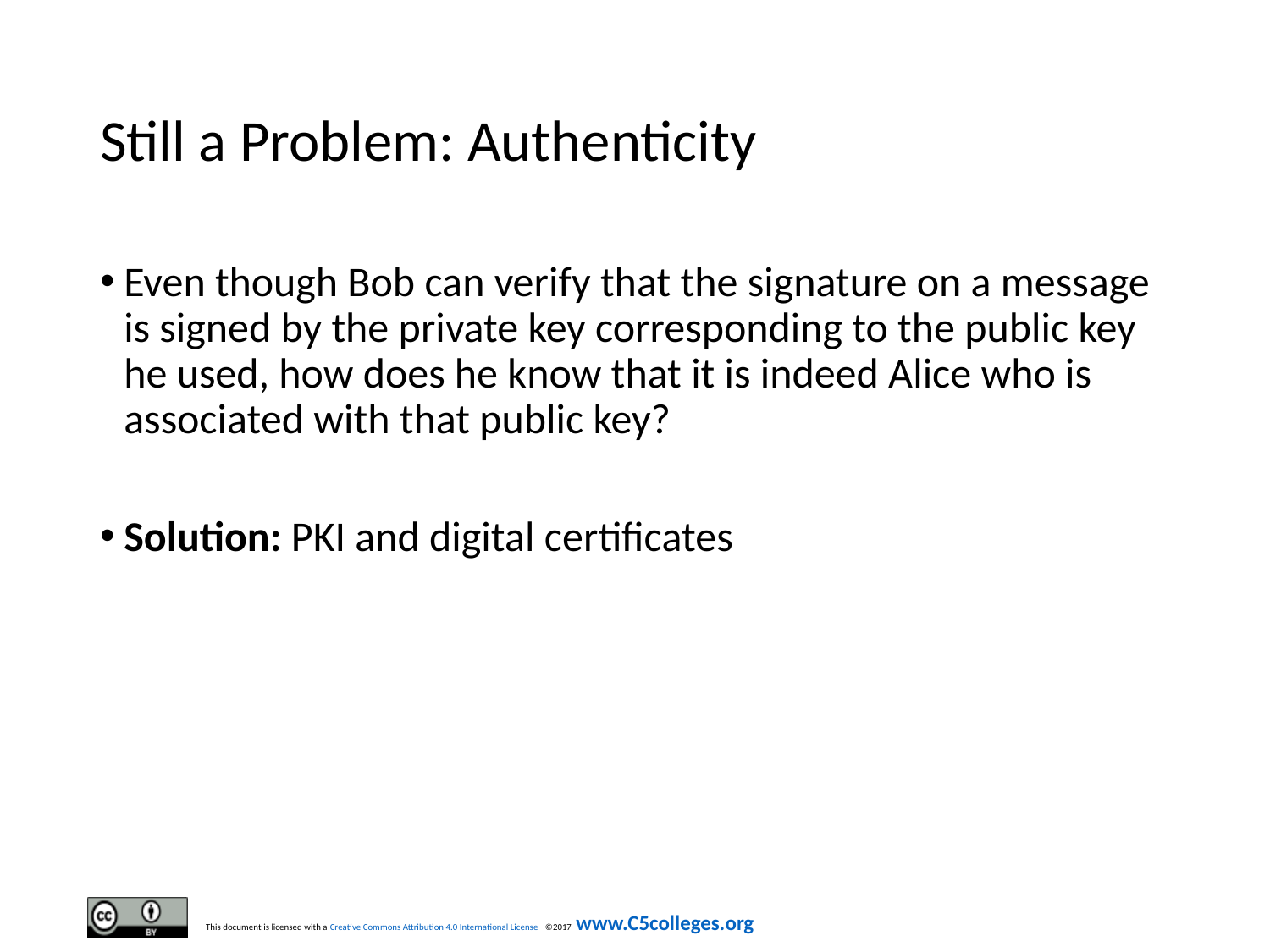

# Still a Problem: Authenticity
Even though Bob can verify that the signature on a message is signed by the private key corresponding to the public key he used, how does he know that it is indeed Alice who is associated with that public key?

Solution: PKI and digital certificates